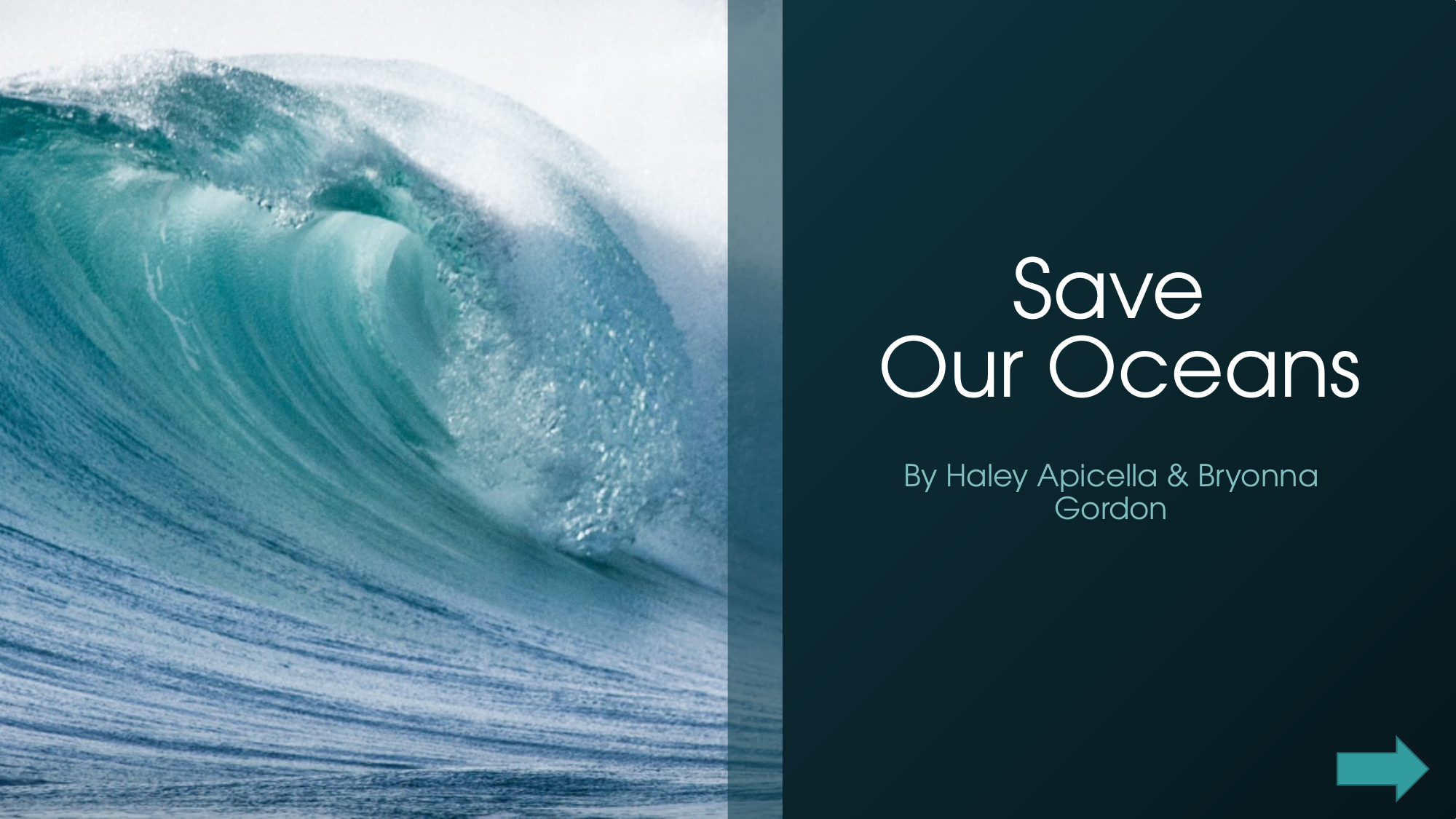

# Save Our Oceans
By Haley Apicella & Bryonna Gordon